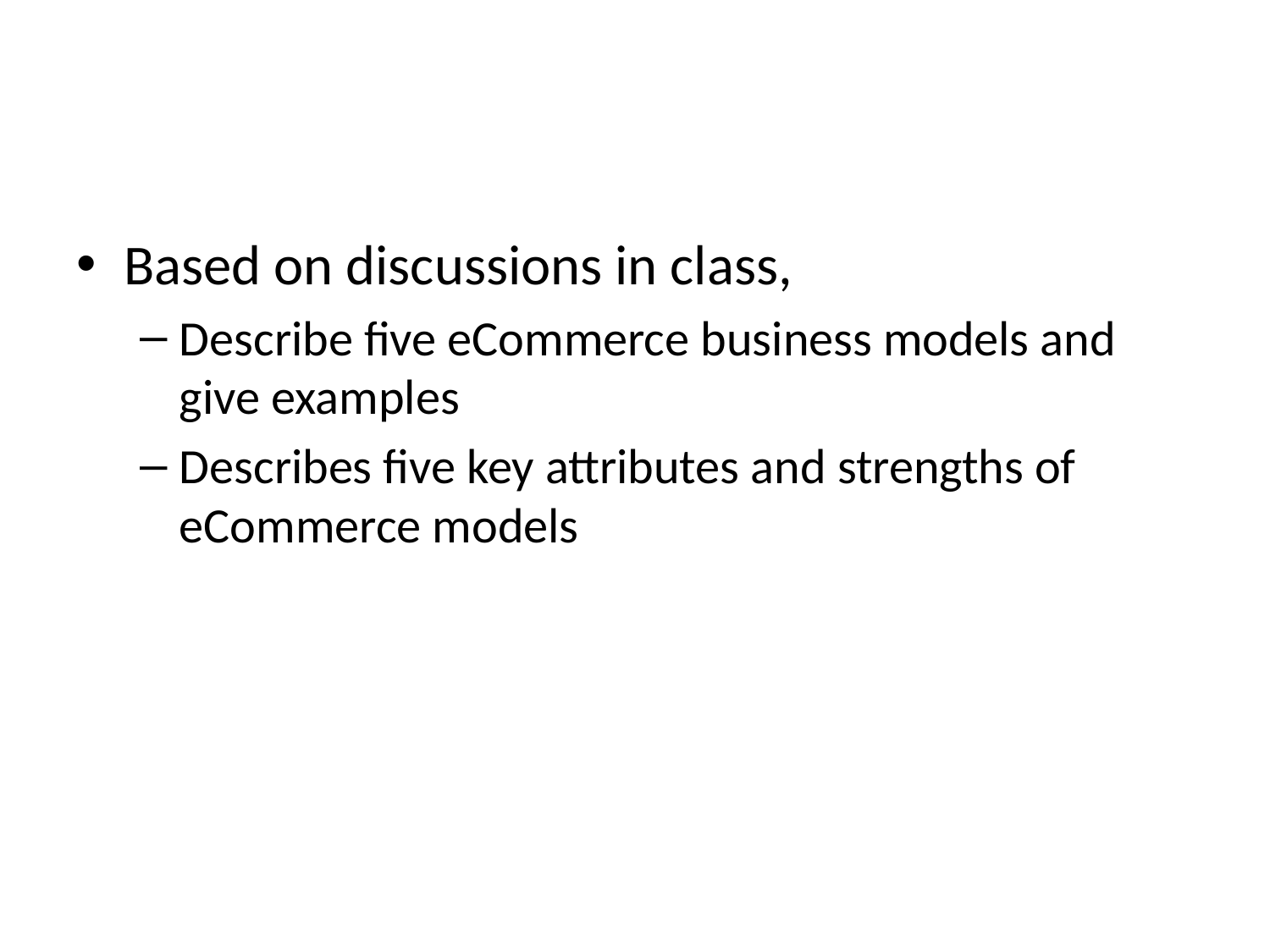

#
Based on discussions in class,
Describe five eCommerce business models and give examples
Describes five key attributes and strengths of eCommerce models